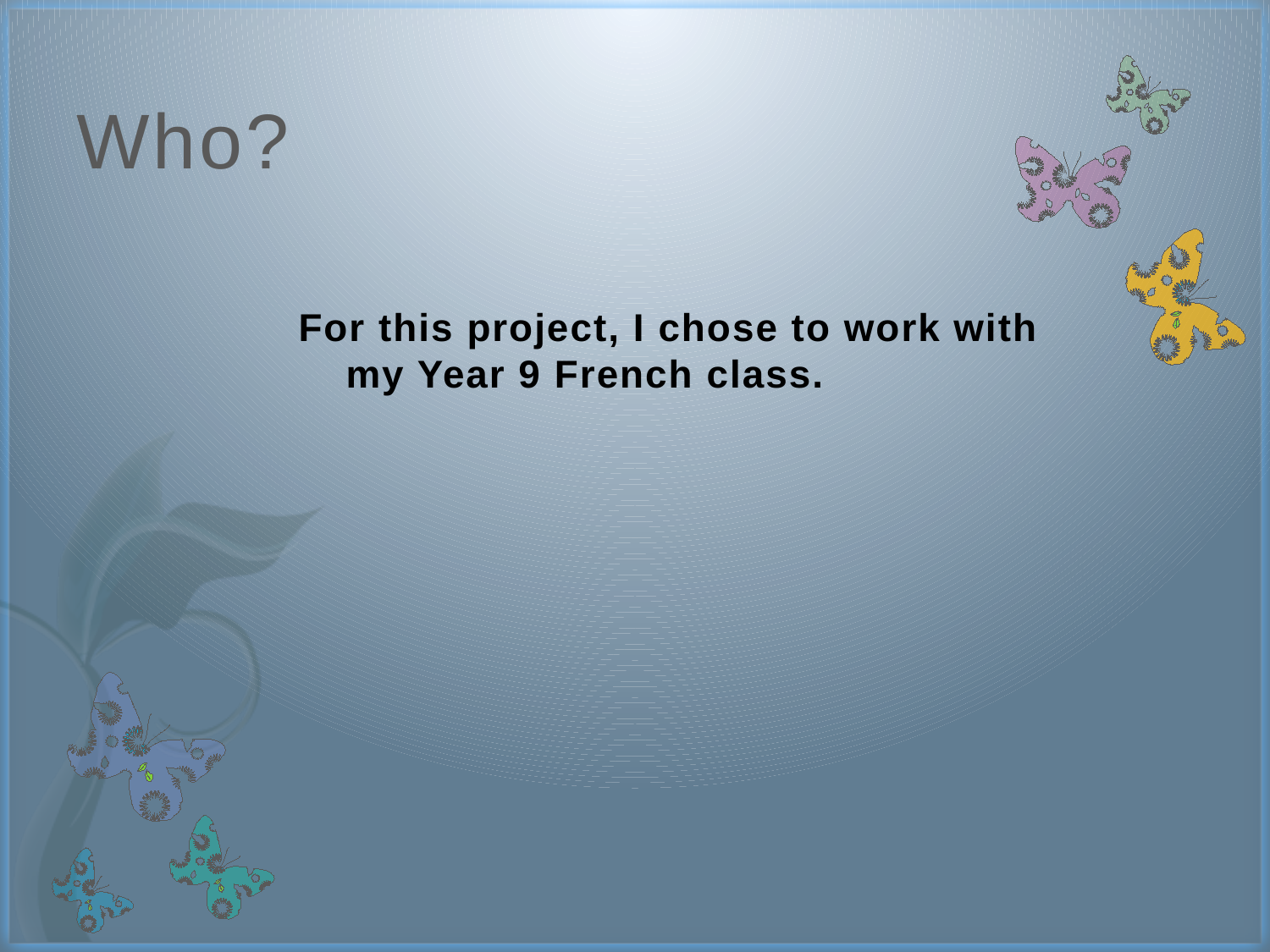

# Who?
For this project, I chose to work with my Year 9 French class.